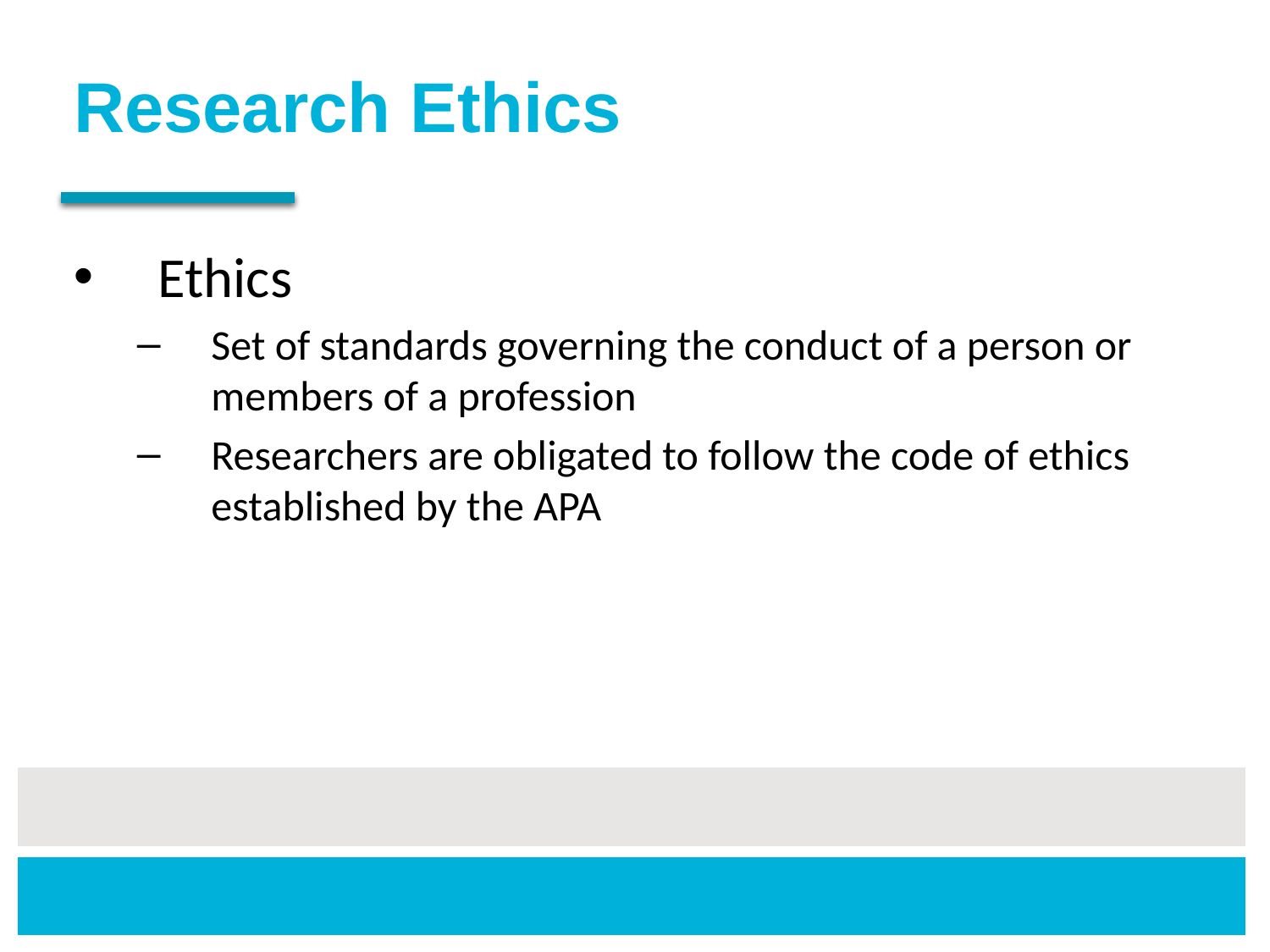

# Research Ethics
Ethics
Set of standards governing the conduct of a person or members of a profession
Researchers are obligated to follow the code of ethics established by the APA